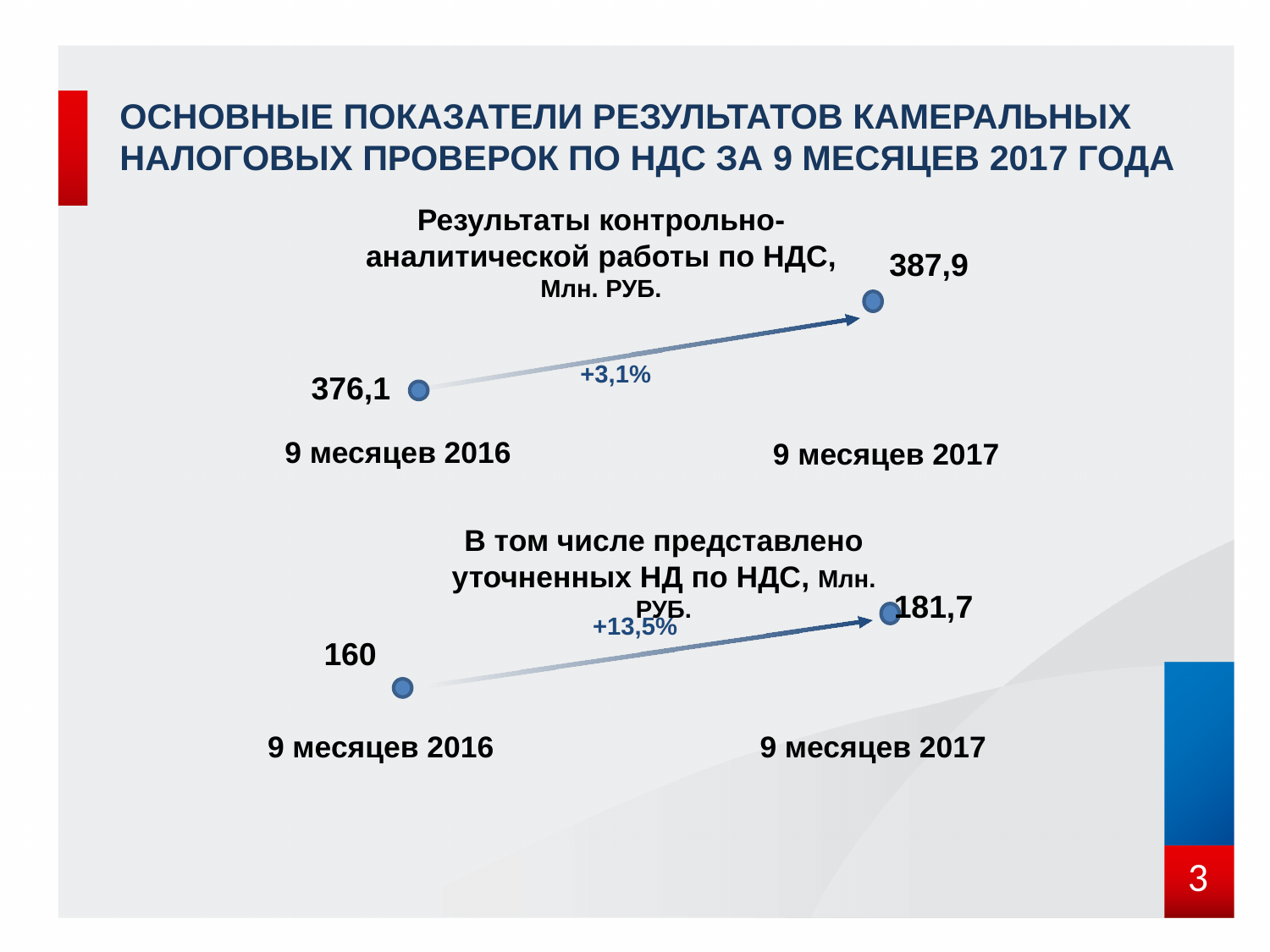

# ОСНОВНЫЕ ПОКАЗАТЕЛИ РЕЗУЛЬТАТОВ КАМЕРАЛЬНЫХ НАЛОГОВЫХ ПРОВЕРОК ПО НДС ЗА 9 МЕСЯЦЕВ 2017 ГОДА
Результаты контрольно-аналитической работы по НДС, Млн. РУБ.
387,9

+3,1%
376,1

9 месяцев 2016
9 месяцев 2017
В том числе представлено уточненных НД по НДС, Млн. РУБ.
181,7

+13,5%
160

9 месяцев 2017
9 месяцев 2016
3
2%
2%